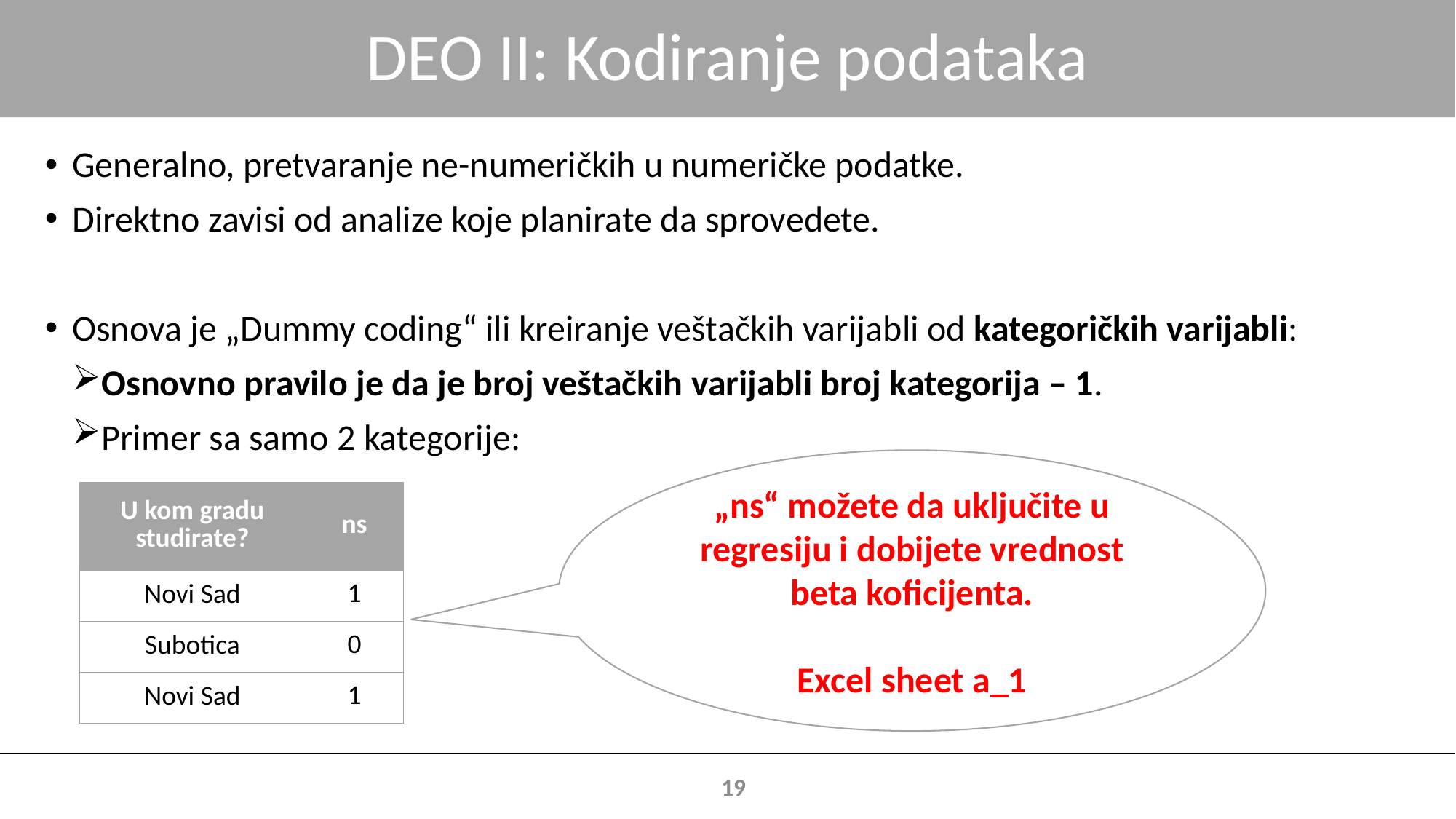

# DEO II: Kodiranje podataka
Generalno, pretvaranje ne-numeričkih u numeričke podatke.
Direktno zavisi od analize koje planirate da sprovedete.

Osnova je „Dummy coding“ ili kreiranje veštačkih varijabli od kategoričkih varijabli:
Osnovno pravilo je da je broj veštačkih varijabli broj kategorija – 1.
Primer sa samo 2 kategorije:
„ns“ možete da uključite u regresiju i dobijete vrednost beta koficijenta.

Excel sheet a_1
| U kom gradu studirate? | ns |
| --- | --- |
| Novi Sad | 1 |
| Subotica | 0 |
| Novi Sad | 1 |
19